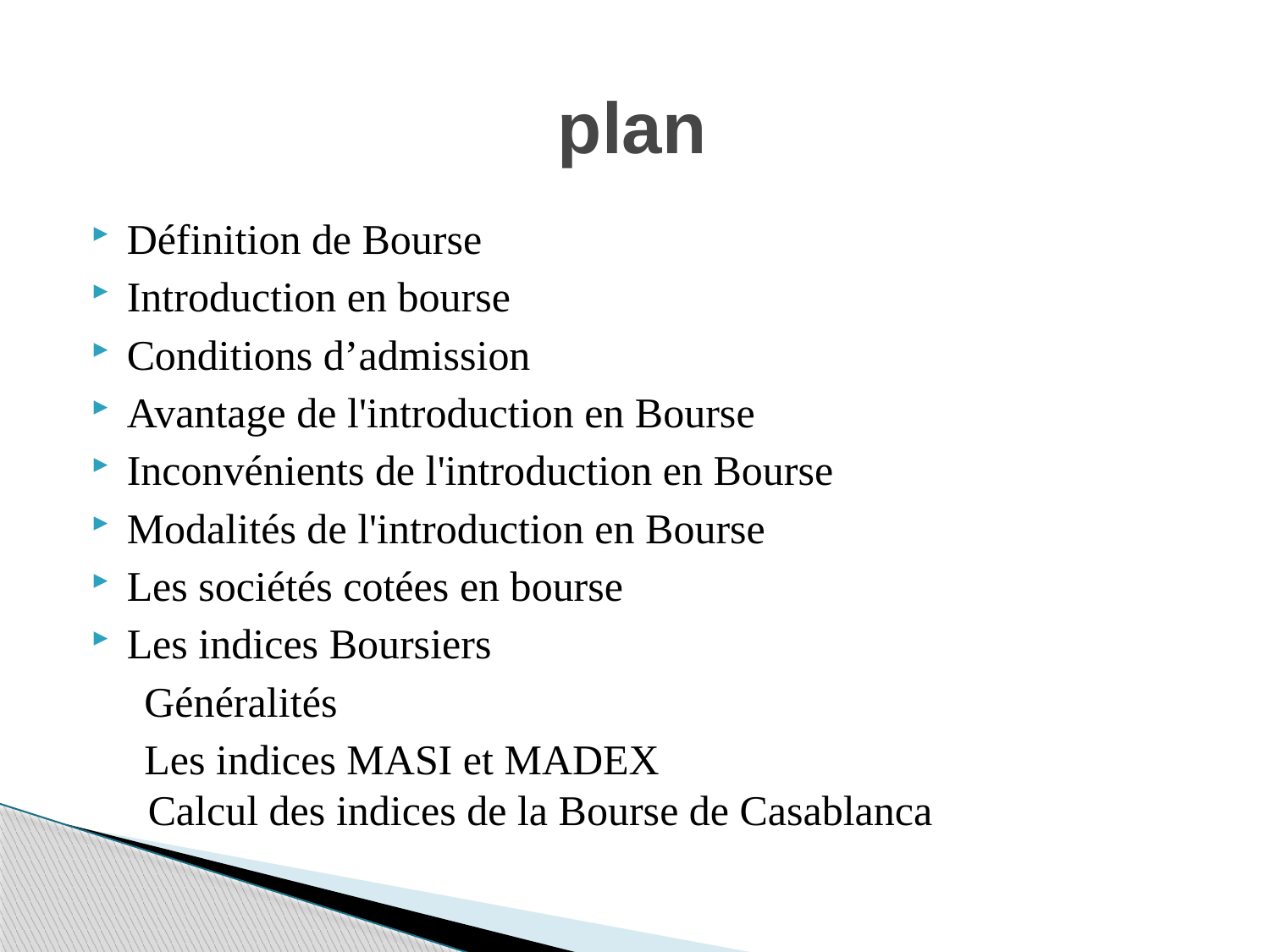

# plan
Définition de Bourse
Introduction en bourse
Conditions d’admission
Avantage de l'introduction en Bourse
Inconvénients de l'introduction en Bourse
Modalités de l'introduction en Bourse
Les sociétés cotées en bourse
Les indices Boursiers
     Généralités
     Les indices MASI et MADEX
  Calcul des indices de la Bourse de Casablanca